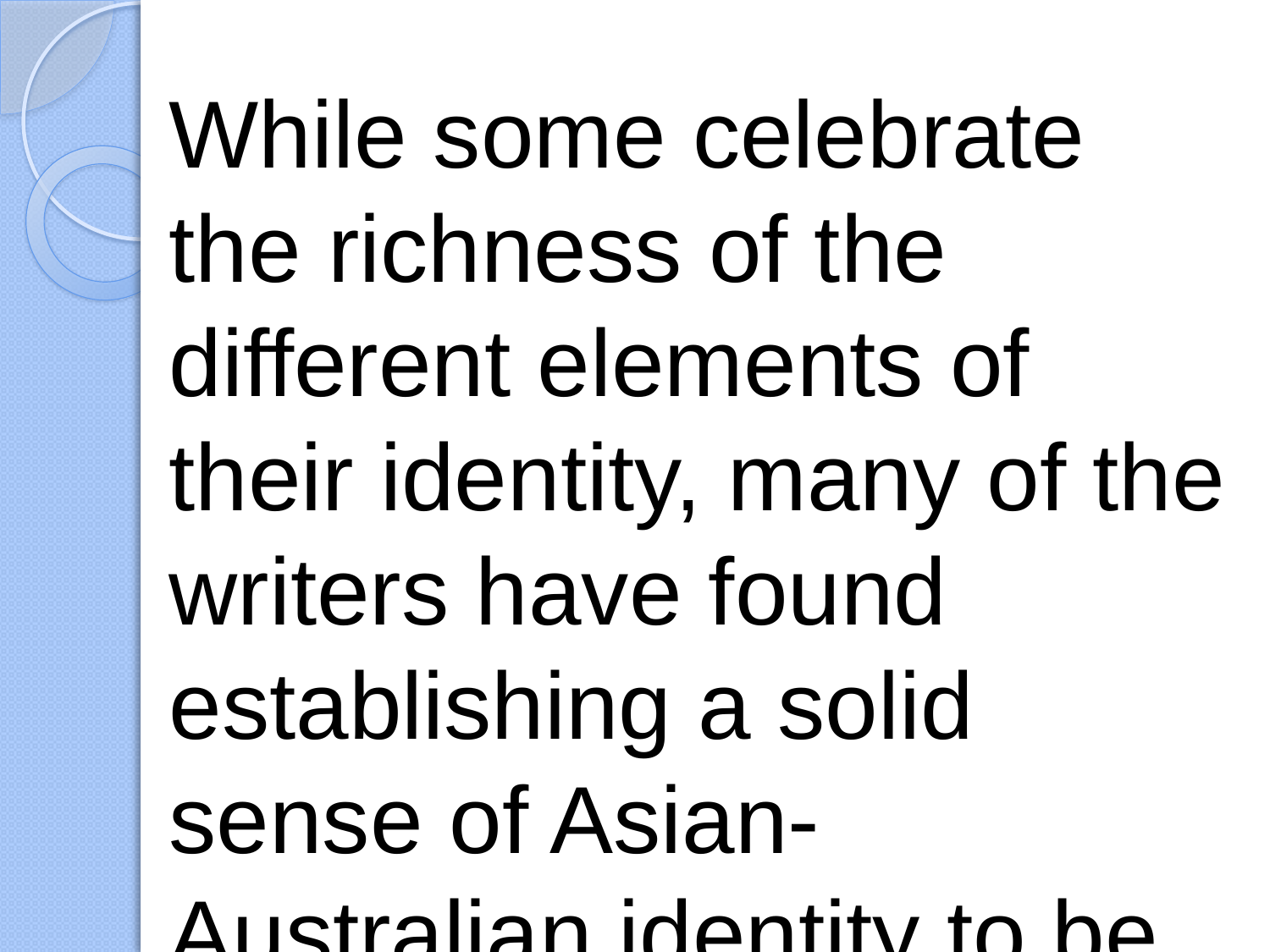

#
While some celebrate the richness of the different elements of their identity, many of the writers have found establishing a solid sense of Asian-Australian identity to be a painful process.